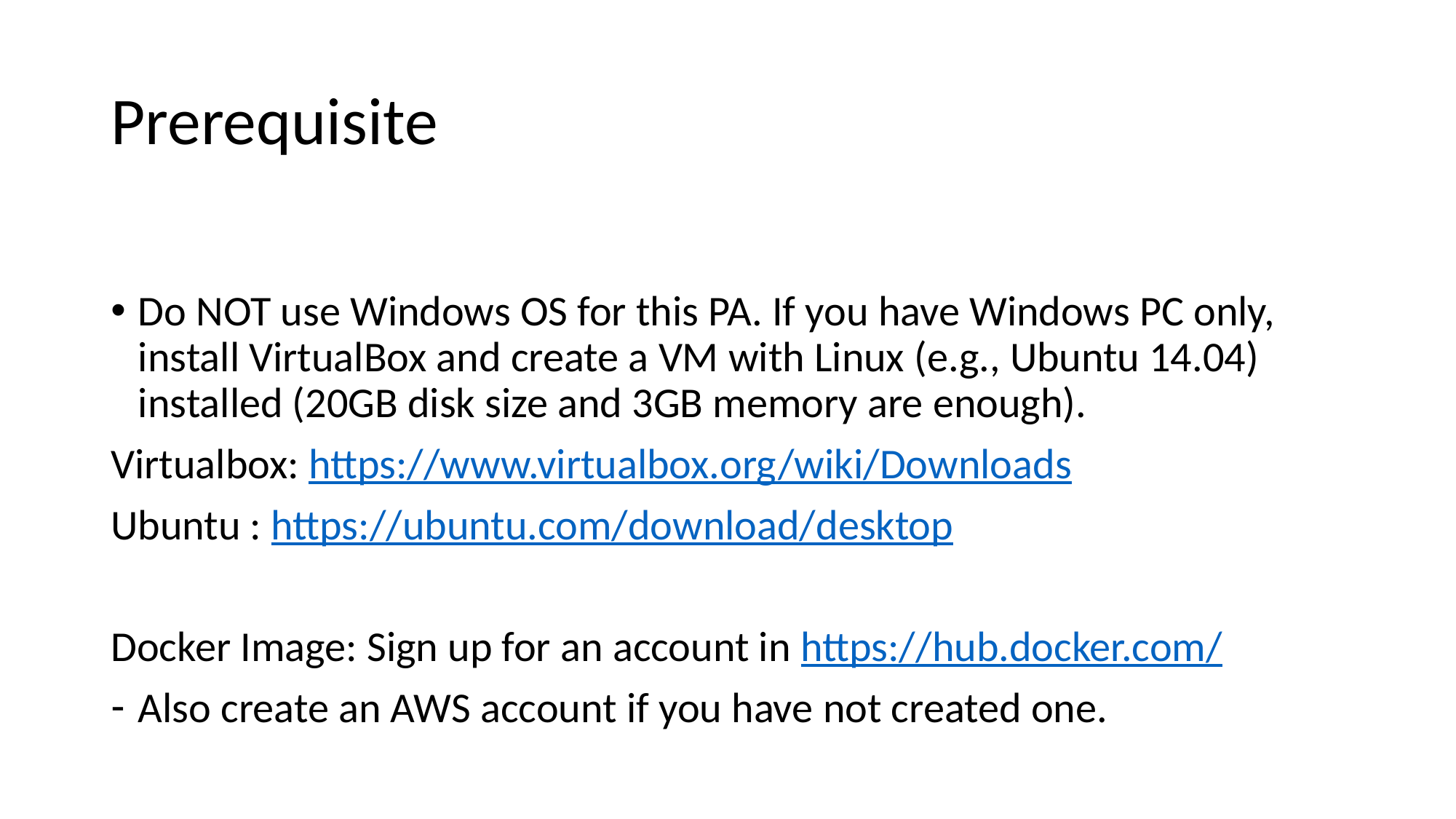

# Prerequisite

Do NOT use Windows OS for this PA. If you have Windows PC only, install VirtualBox and create a VM with Linux (e.g., Ubuntu 14.04) installed (20GB disk size and 3GB memory are enough).
Virtualbox: https://www.virtualbox.org/wiki/Downloads
Ubuntu : https://ubuntu.com/download/desktop

Docker Image: Sign up for an account in https://hub.docker.com/
Also create an AWS account if you have not created one.